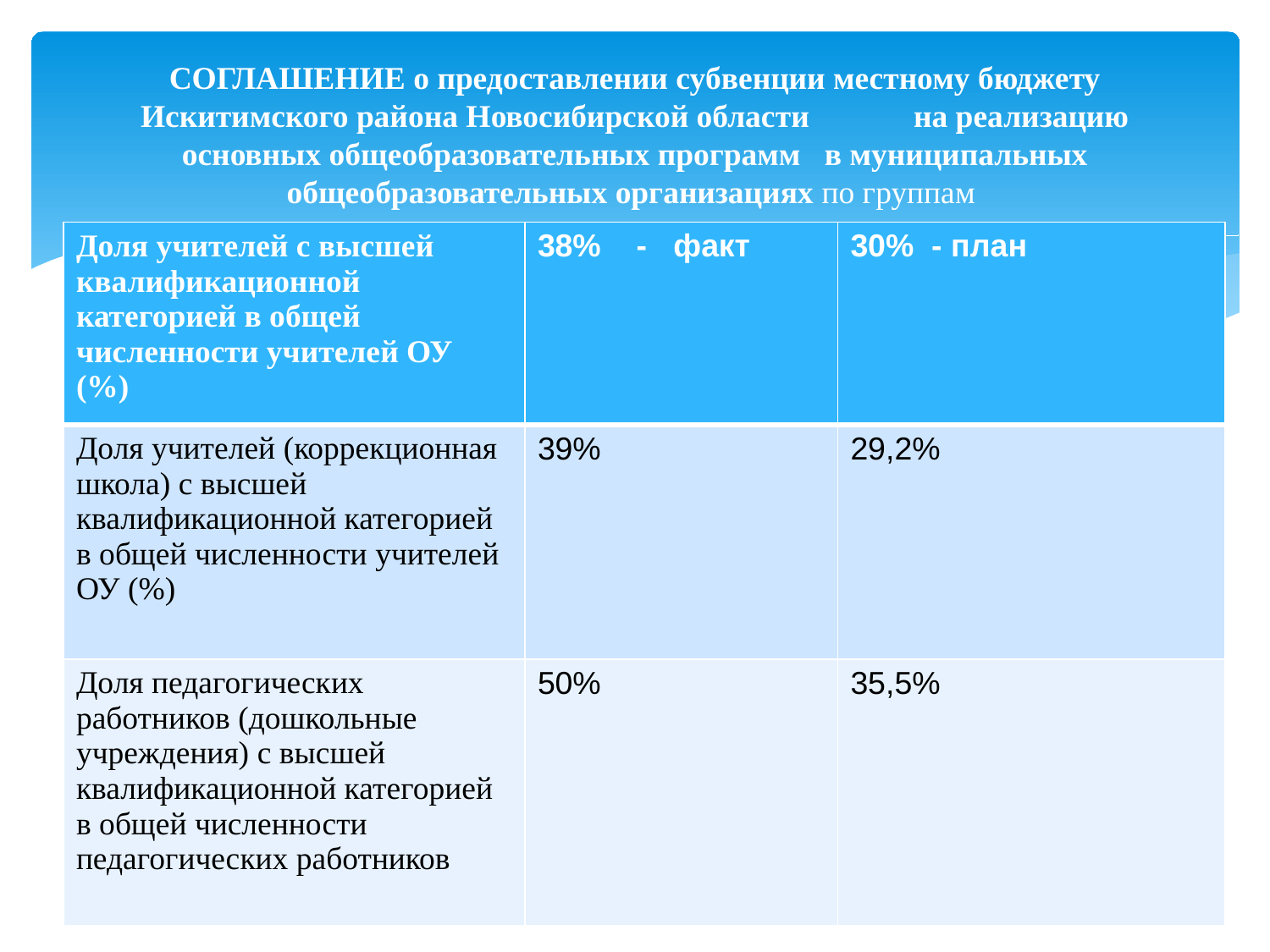

# СОГЛАШЕНИЕ о предоставлении субвенции местному бюджету Искитимского района Новосибирской области             на реализацию основных общеобразовательных программ   в муниципальных общеобразовательных организациях по группам
| Доля учителей с высшей квалификационной категорией в общей численности учителей ОУ (%) | 38% - факт | 30% - план |
| --- | --- | --- |
| Доля учителей (коррекционная школа) с высшей квалификационной категорией в общей численности учителей ОУ (%) | 39% | 29,2% |
| Доля педагогических работников (дошкольные учреждения) с высшей квалификационной категорией в общей численности педагогических работников | 50% | 35,5% |